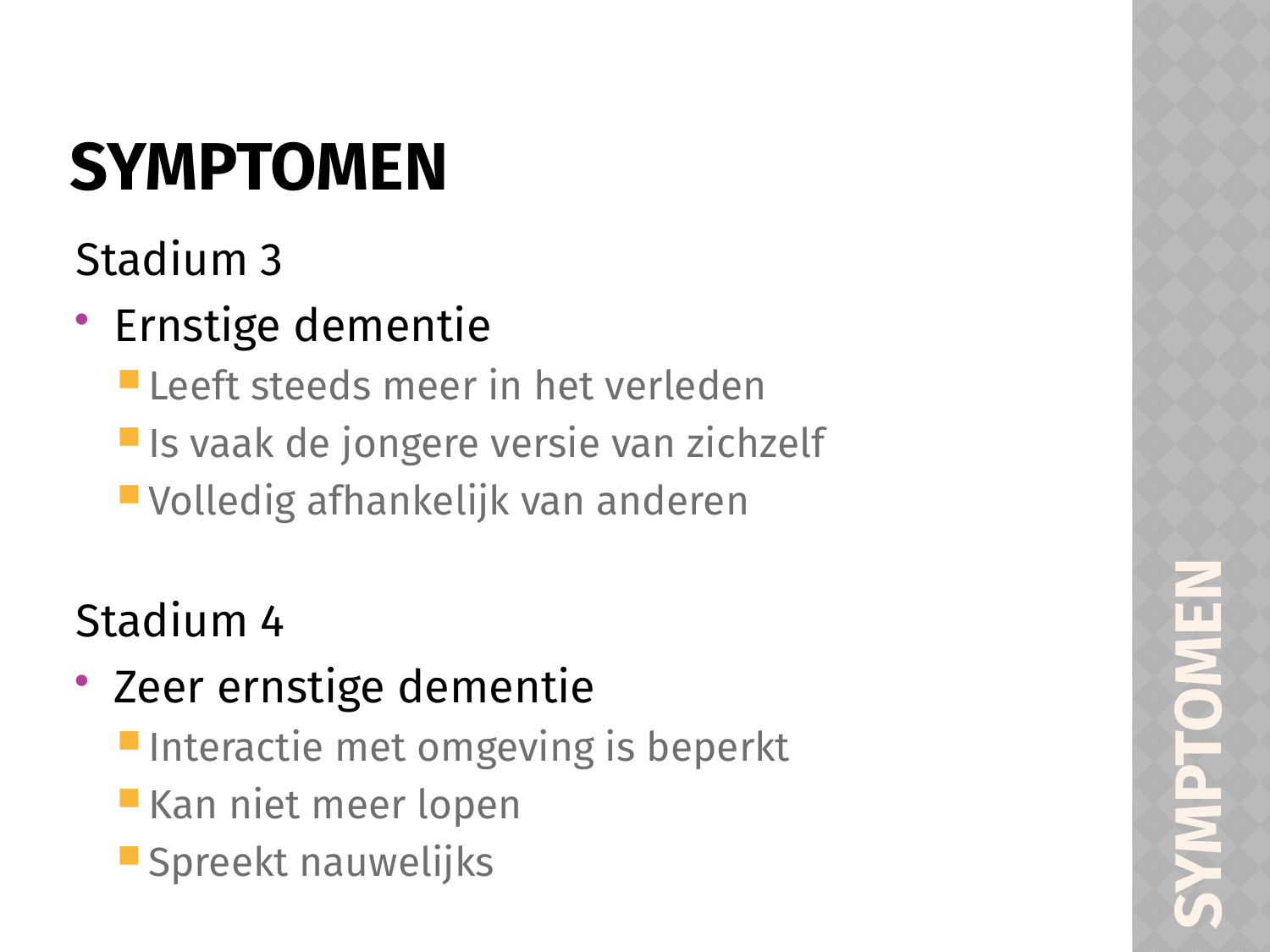

# symptomen
Stadium 3
Ernstige dementie
Leeft steeds meer in het verleden
Is vaak de jongere versie van zichzelf
Volledig afhankelijk van anderen

Stadium 4
Zeer ernstige dementie
Interactie met omgeving is beperkt
Kan niet meer lopen
Spreekt nauwelijks
symptomen